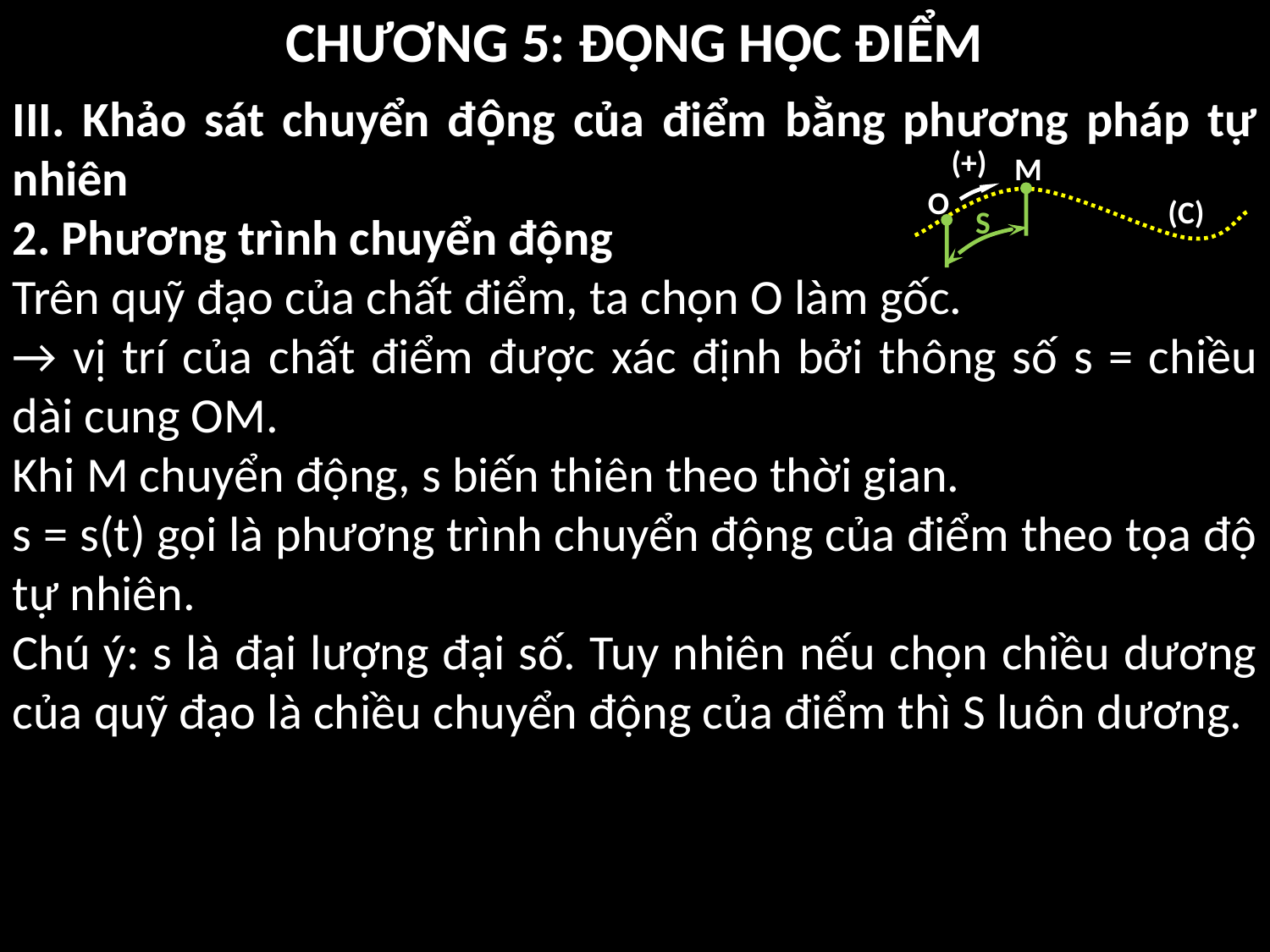

CHƯƠNG 5: ĐỘNG HỌC ĐIỂM

III. Khảo sát chuyển động của điểm bằng phương pháp tự nhiên
2. Phương trình chuyển động
Trên quỹ đạo của chất điểm, ta chọn O làm gốc.
→ vị trí của chất điểm được xác định bởi thông số s = chiều dài cung OM.
Khi M chuyển động, s biến thiên theo thời gian.
s = s(t) gọi là phương trình chuyển động của điểm theo tọa độ tự nhiên.
Chú ý: s là đại lượng đại số. Tuy nhiên nếu chọn chiều dương của quỹ đạo là chiều chuyển động của điểm thì S luôn dương.
(+)
M
O
(C)

S